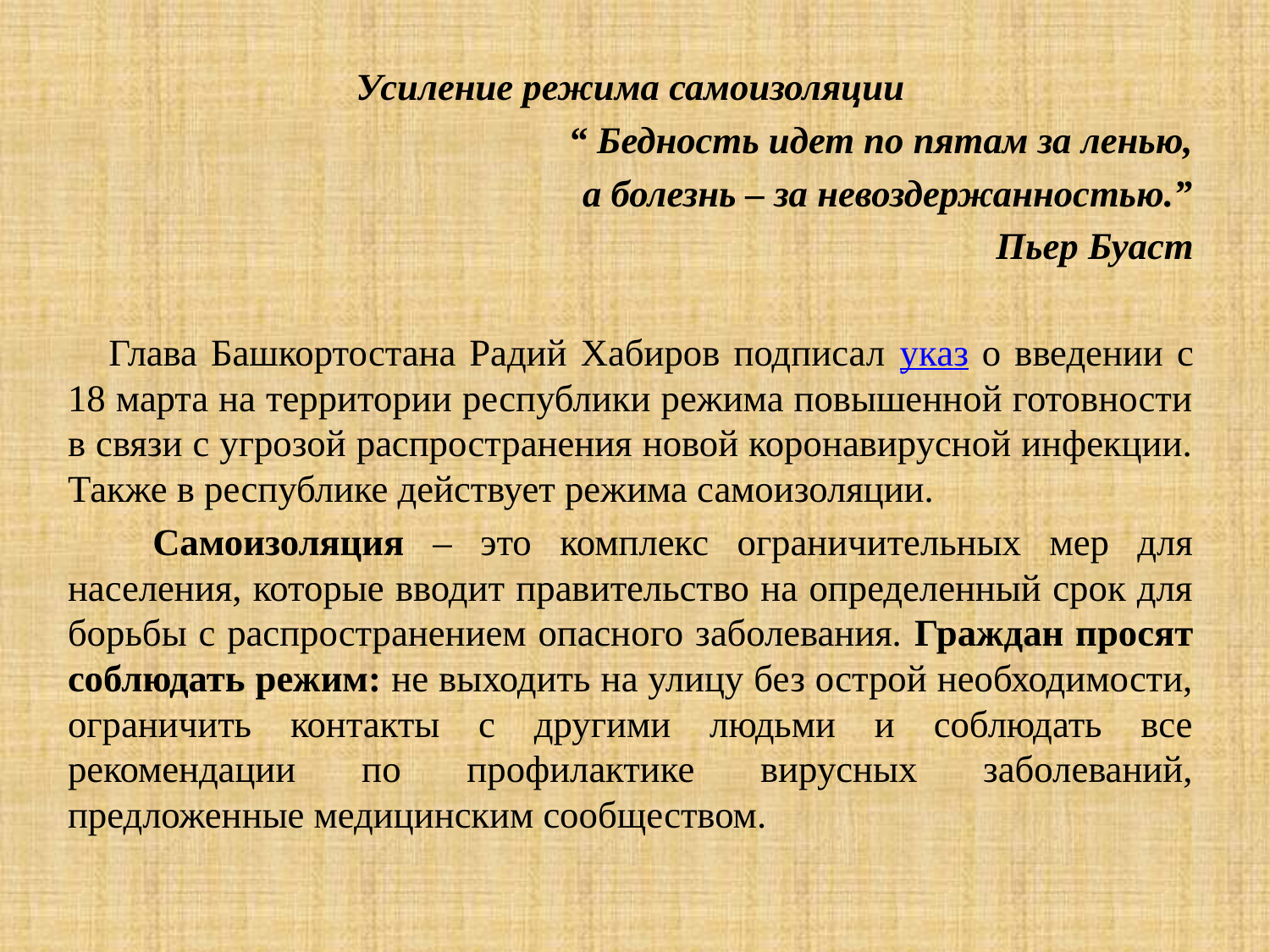

#
Усиление режима самоизоляции
“ Бедность идет по пятам за ленью,
 а болезнь – за невоздержанностью.”
Пьер Буаст

   Глава Башкортостана Радий Хабиров подписал указ о введении с 18 марта на территории республики режима повышенной готовности в связи с угрозой распространения новой коронавирусной инфекции. Также в республике действует режима самоизоляции.
   Самоизоляция – это комплекс ограничительных мер для населения, которые вводит правительство на определенный срок для борьбы с распространением опасного заболевания. Граждан просят соблюдать режим: не выходить на улицу без острой необходимости, ограничить контакты с другими людьми и соблюдать все рекомендации по профилактике вирусных заболеваний, предложенные медицинским сообществом.